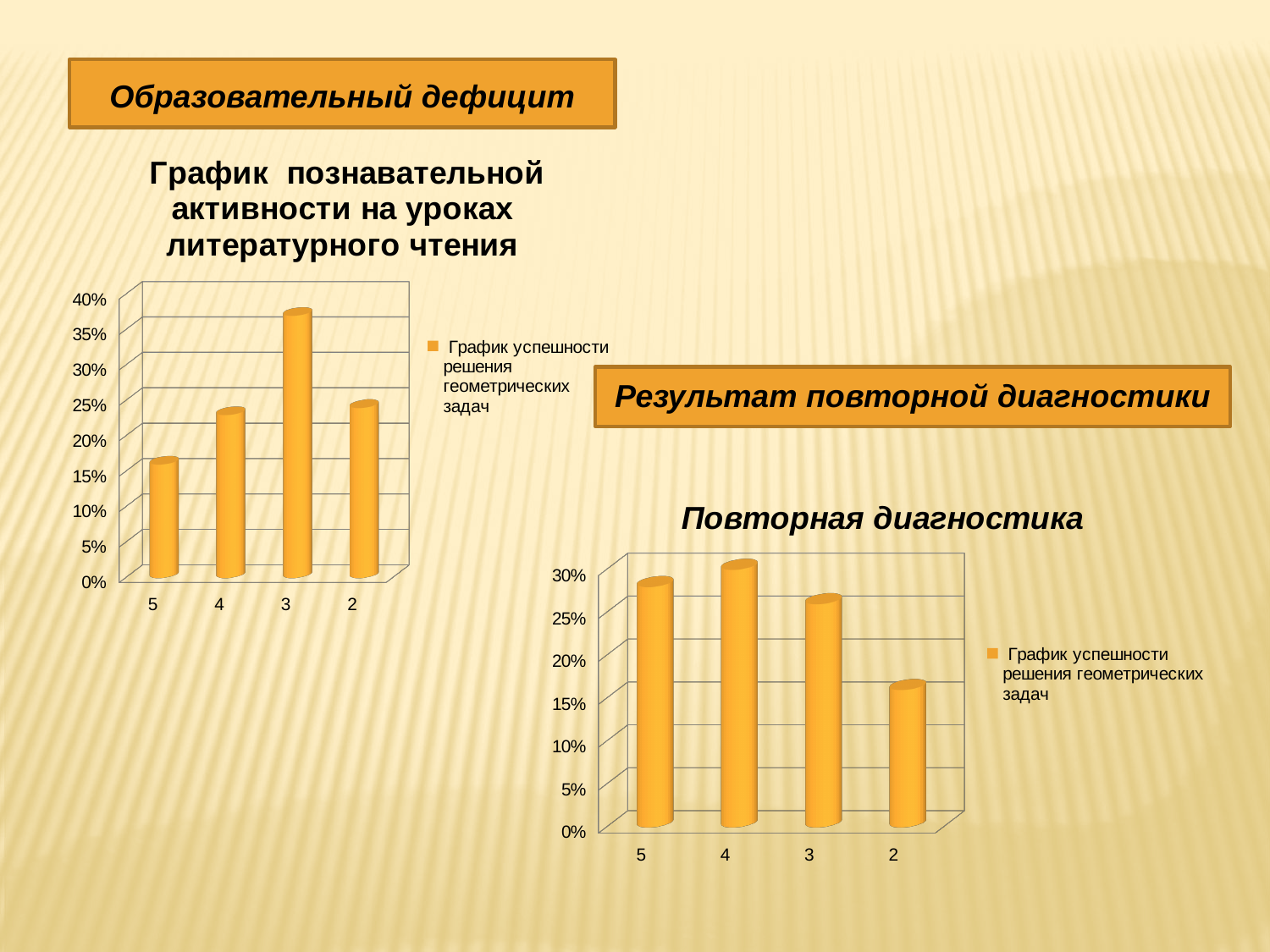

Образовательный дефицит

[unsupported chart]

Результат повторной диагностики

[unsupported chart]